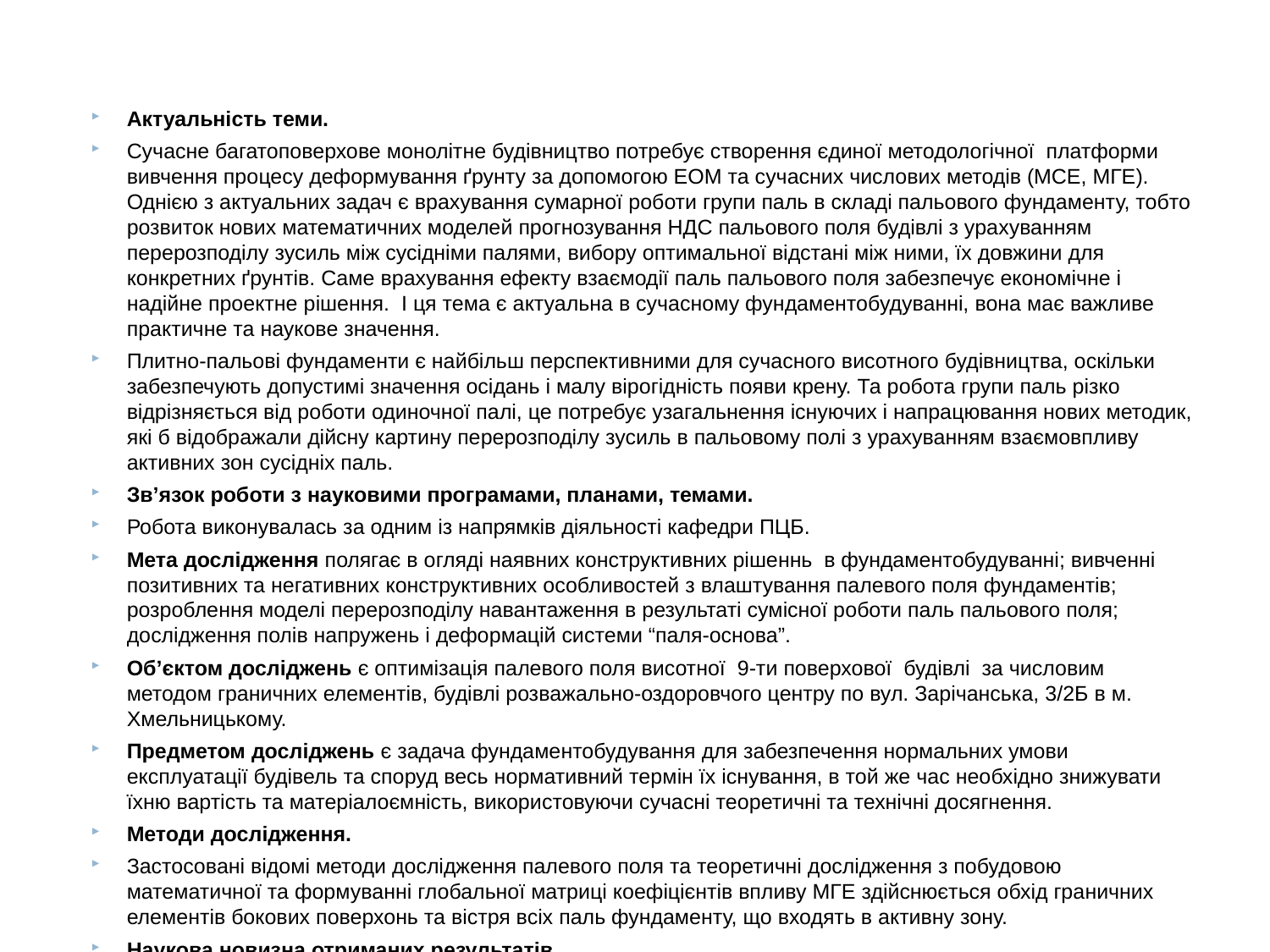

Актуальність теми.
Сучасне багатоповерхове монолітне будівництво потребує створення єдиної методологічної  платформи вивчення процесу деформування ґрунту за допомогою ЕОМ та сучасних числових методів (МСЕ, МГЕ). Однією з актуальних задач є врахування сумарної роботи групи паль в складі пальового фундаменту, тобто розвиток нових математичних моделей прогнозування НДС пальового поля будівлі з урахуванням перерозподілу зусиль між сусідніми палями, вибору оптимальної відстані між ними, їх довжини для конкретних ґрунтів. Саме врахування ефекту взаємодії паль пальового поля забезпечує економічне і надійне проектне рішення.  І ця тема є актуальна в сучасному фундаментобудуванні, вона має важливе практичне та наукове значення.
Плитно-пальові фундаменти є найбільш перспективними для сучасного висотного будівництва, оскільки забезпечують допустимі значення осідань і малу вірогідність появи крену. Та робота групи паль різко відрізняється від роботи одиночної палі, це потребує узагальнення існуючих і напрацювання нових методик, які б відображали дійсну картину перерозподілу зусиль в пальовому полі з урахуванням взаємовпливу активних зон сусідніх паль.
Зв’язок роботи з науковими програмами, планами, темами.
Робота виконувалась за одним із напрямків діяльності кафедри ПЦБ.
Мета дослідження полягає в огляді наявних конструктивних рішеннь  в фундаментобудуванні; вивченні позитивних та негативних конструктивних особливостей з влаштування палевого поля фундаментів; розроблення моделі перерозподілу навантаження в результаті сумісної роботи паль пальового поля;      дослідження полів напружень і деформацій системи “паля-основа”.
Об’єктом досліджень є оптимізація палевого поля висотної  9-ти поверхової  будівлі  за числовим методом граничних елементів, будівлі розважально-оздоровчого центру по вул. Зарічанська, 3/2Б в м. Хмельницькому.
Предметом досліджень є задача фундаментобудування для забезпечення нормальних умови експлуатації будівель та споруд весь нормативний термін їх існування, в той же час необхідно знижувати їхню вартість та матеріалоємність, використовуючи сучасні теоретичні та технічні досягнення.
Методи дослідження.
Застосовані відомі методи дослідження палевого поля та теоретичні дослідження з побудовою математичної та формуванні глобальної матриці коефіцієнтів впливу МГЕ здійснюється обхід граничних елементів бокових поверхонь та вістря всіх паль фундаменту, що входять в активну зону.
Наукова новизна отриманих результатів.
Наукова новизна отриманих результатів полягає в тому, що в даній роботі: розроблено та визначенно  взаємовплив активних зон паль палевого поля на їх напружено деформований стан.
Практичне значення роботи: визначення економічного ефекту, від врахування взаємовпливу активних зон сусідніх паль палевого поля.